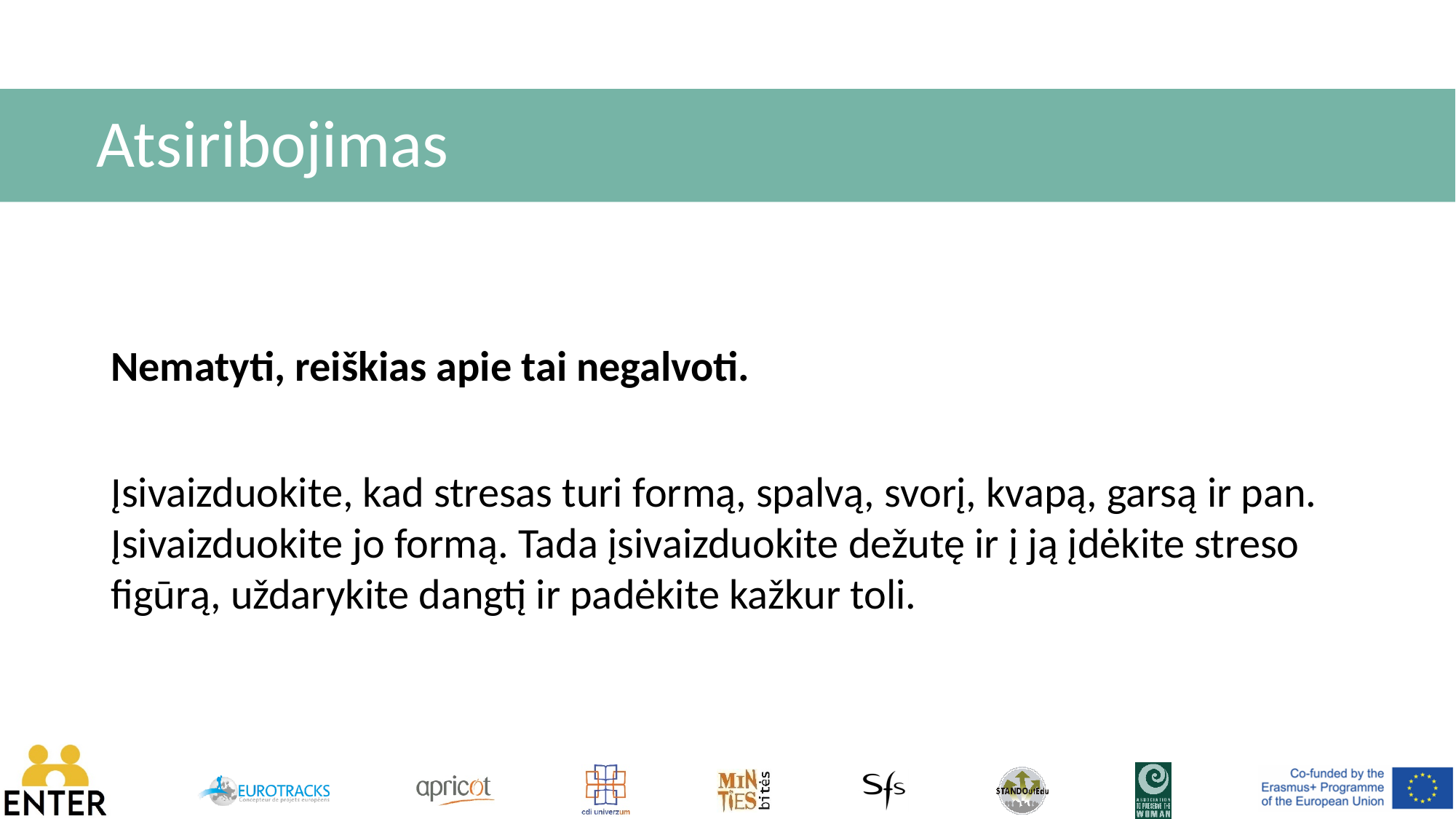

# Atsiribojimas
Nematyti, reiškias apie tai negalvoti.

Įsivaizduokite, kad stresas turi formą, spalvą, svorį, kvapą, garsą ir pan. Įsivaizduokite jo formą. Tada įsivaizduokite dežutę ir į ją įdėkite streso figūrą, uždarykite dangtį ir padėkite kažkur toli.